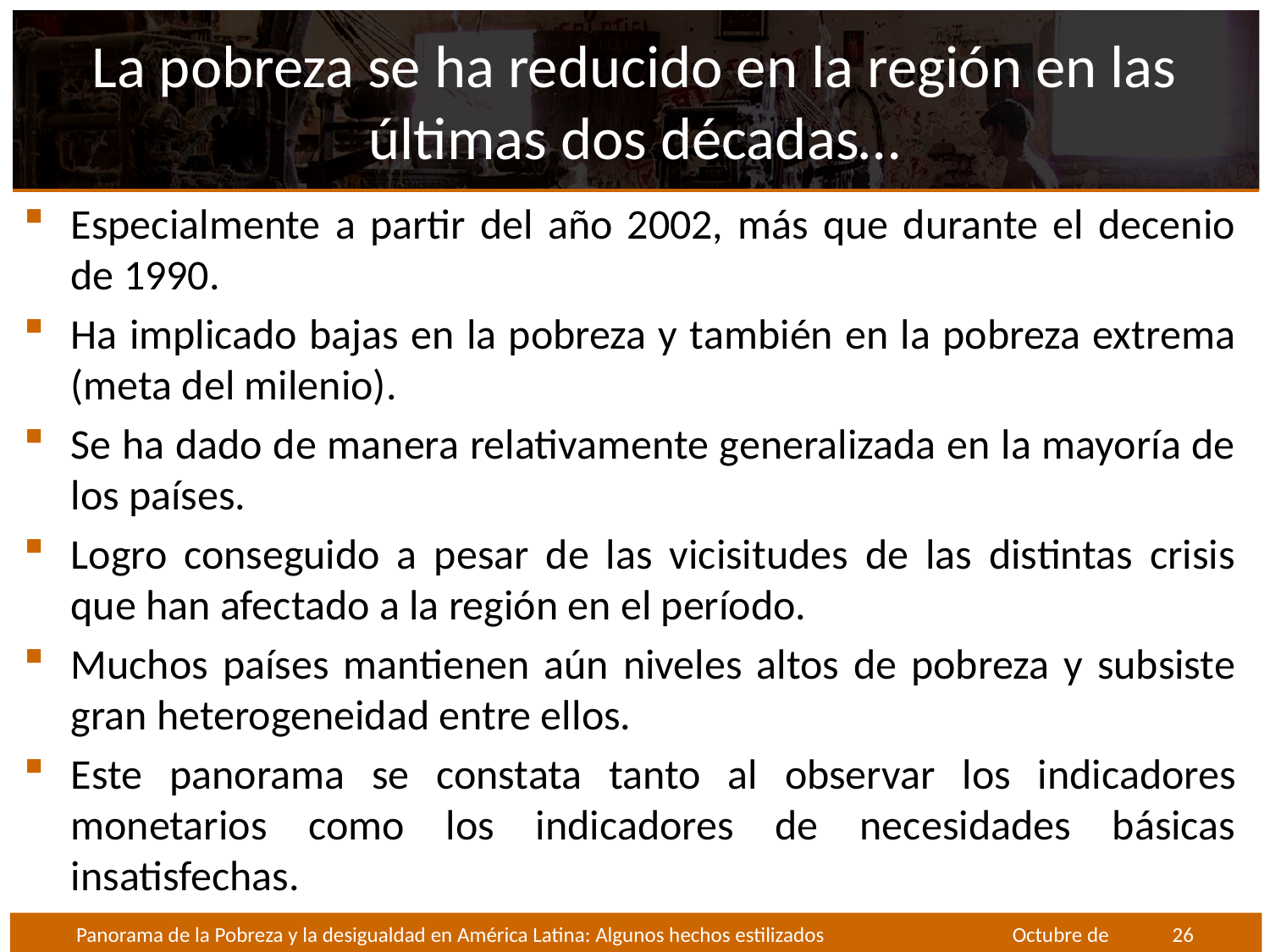

# La pobreza se ha reducido en la región en las últimas dos décadas…
Especialmente a partir del año 2002, más que durante el decenio de 1990.
Ha implicado bajas en la pobreza y también en la pobreza extrema (meta del milenio).
Se ha dado de manera relativamente generalizada en la mayoría de los países.
Logro conseguido a pesar de las vicisitudes de las distintas crisis que han afectado a la región en el período.
Muchos países mantienen aún niveles altos de pobreza y subsiste gran heterogeneidad entre ellos.
Este panorama se constata tanto al observar los indicadores monetarios como los indicadores de necesidades básicas insatisfechas.

Panorama de la Pobreza y la desigualdad en América Latina: Algunos hechos estilizados
Octubre de 2012
26